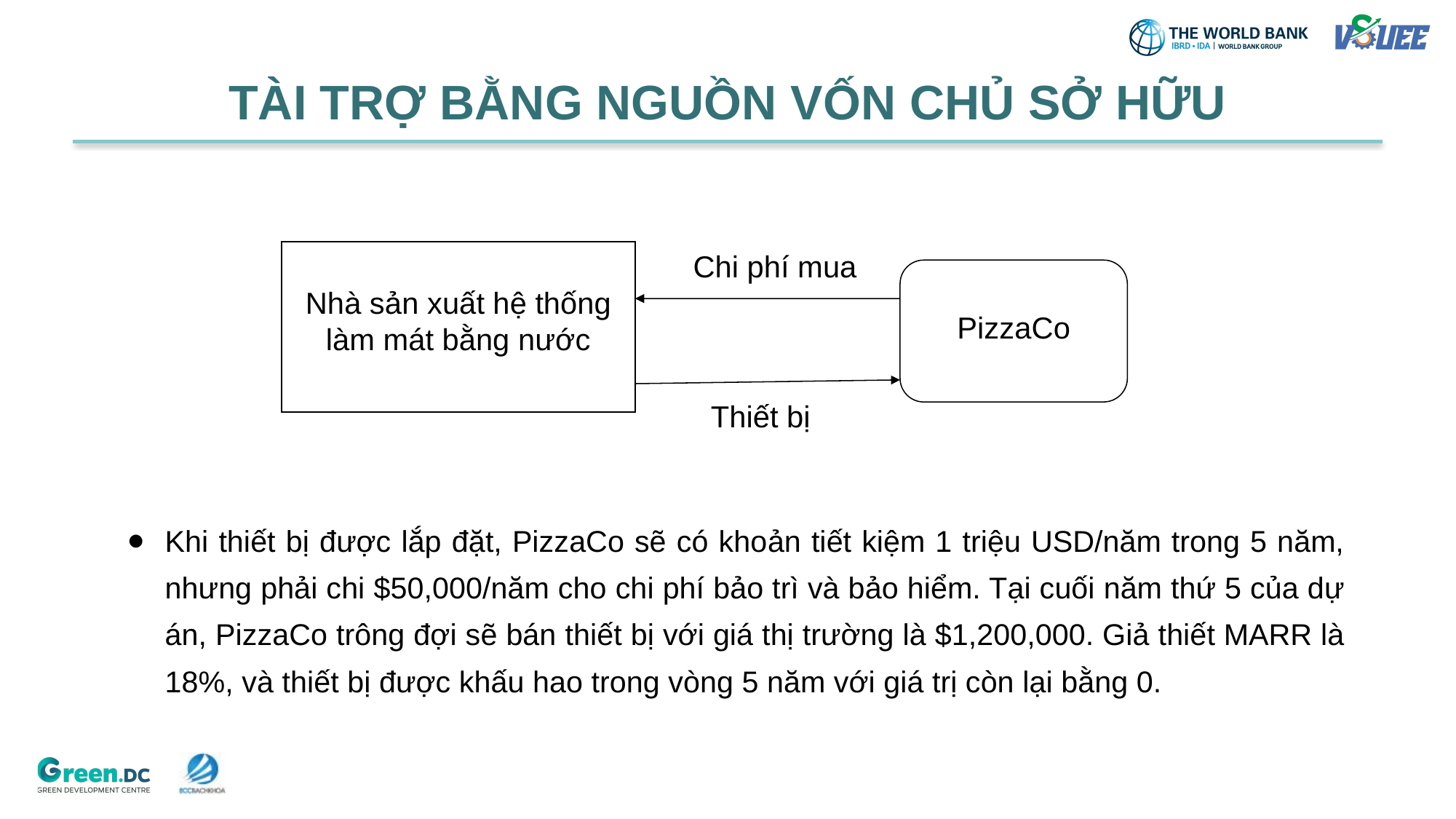

# TÀI TRỢ BẰNG NGUỒN VỐN CHỦ SỞ HỮU

Nhà sản xuất hệ thống làm mát bằng nước
Chi phí mua

PizzaCo

Thiết bị
Khi thiết bị được lắp đặt, PizzaCo sẽ có khoản tiết kiệm 1 triệu USD/năm trong 5 năm, nhưng phải chi $50,000/năm cho chi phí bảo trì và bảo hiểm. Tại cuối năm thứ 5 của dự án, PizzaCo trông đợi sẽ bán thiết bị với giá thị trường là $1,200,000. Giả thiết MARR là 18%, và thiết bị được khấu hao trong vòng 5 năm với giá trị còn lại bằng 0.